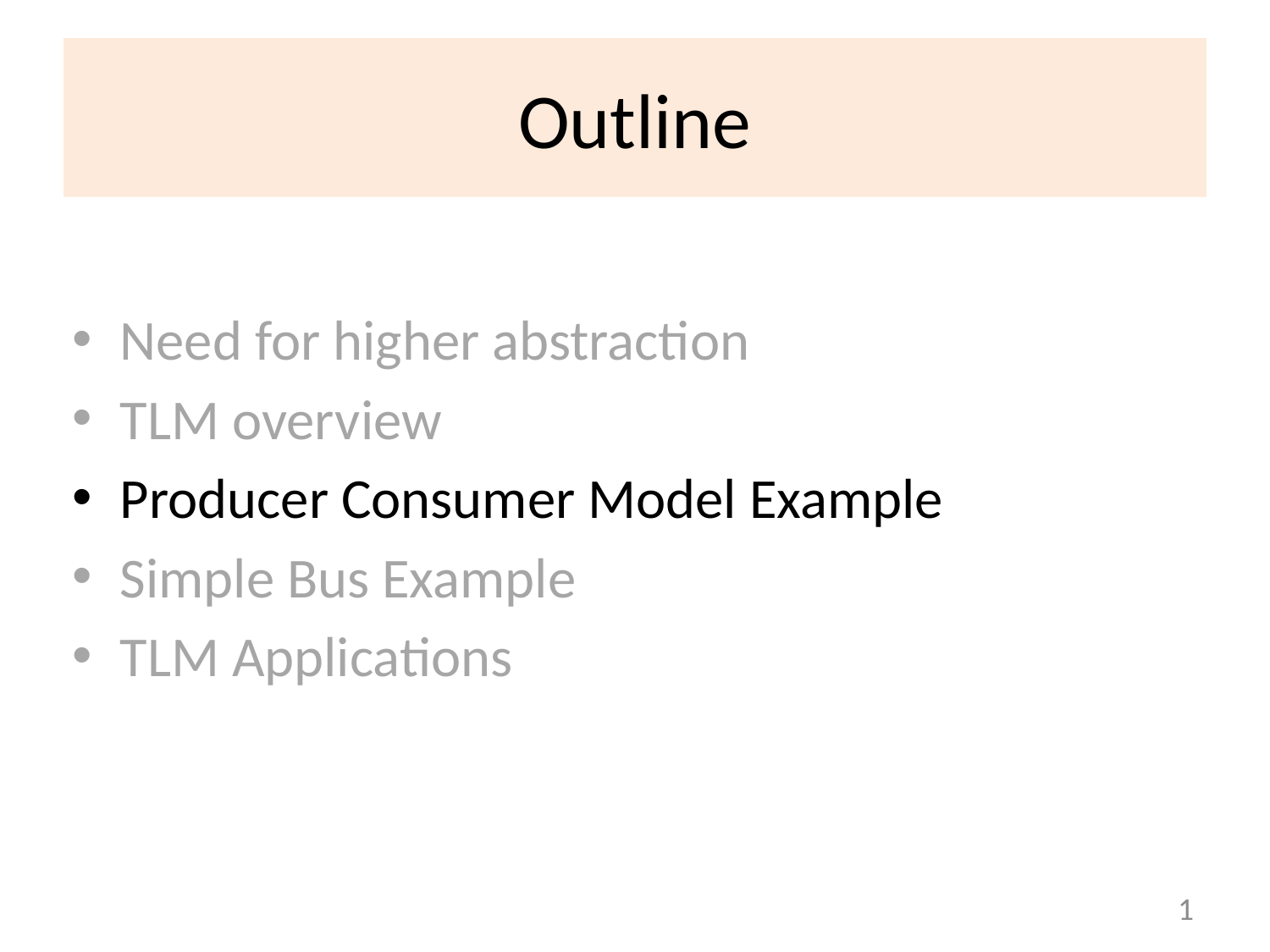

# Outline
Need for higher abstraction
TLM overview
Producer Consumer Model Example
Simple Bus Example
TLM Applications
1